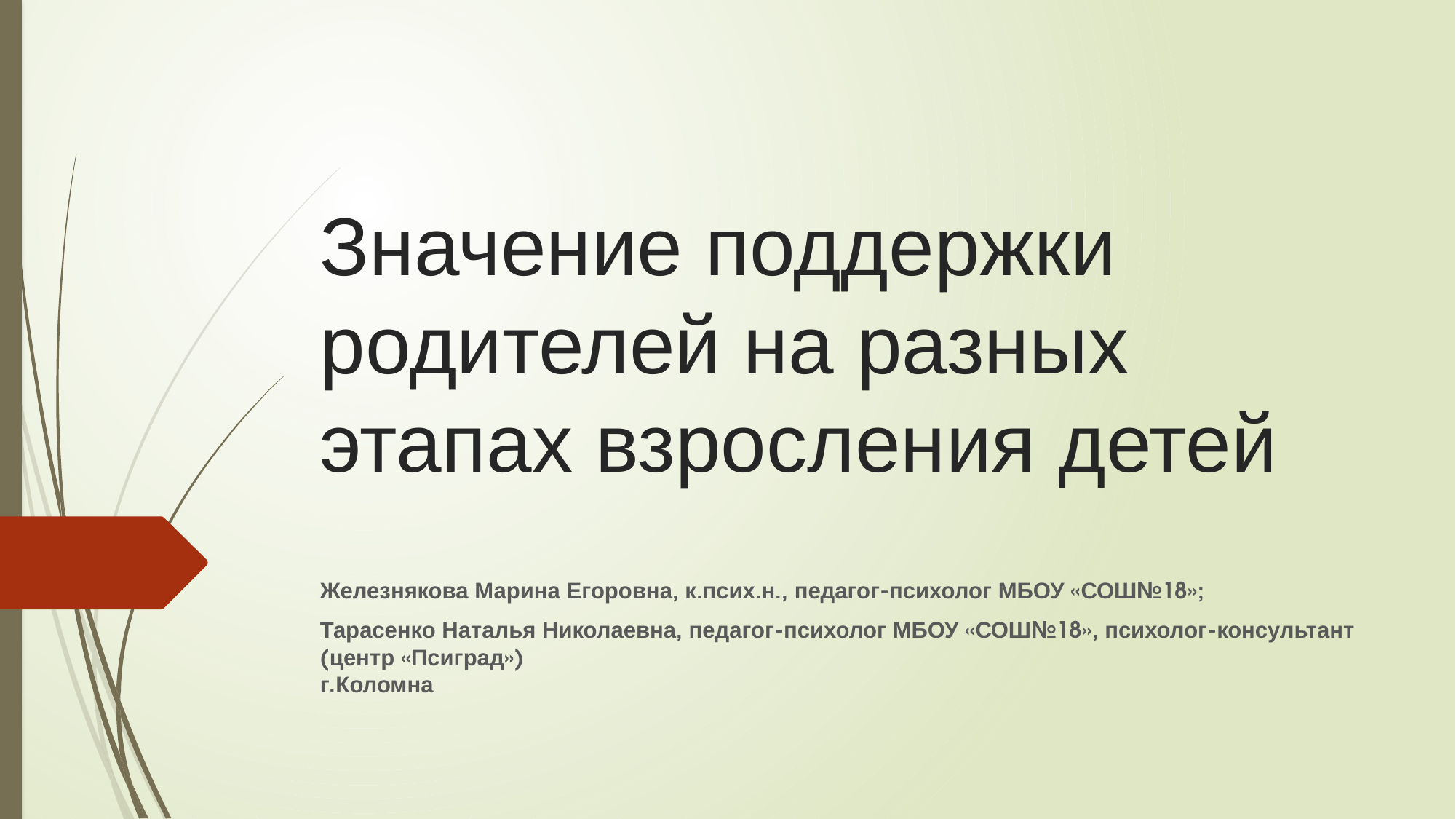

# Значение поддержки родителей на разных этапах взросления детей
Железнякова Марина Егоровна, к.псих.н., педагог-психолог МБОУ «СОШ№18»;
Тарасенко Наталья Николаевна, педагог-психолог МБОУ «СОШ№18», психолог-консультант (центр «Псиград»)
г.Коломна